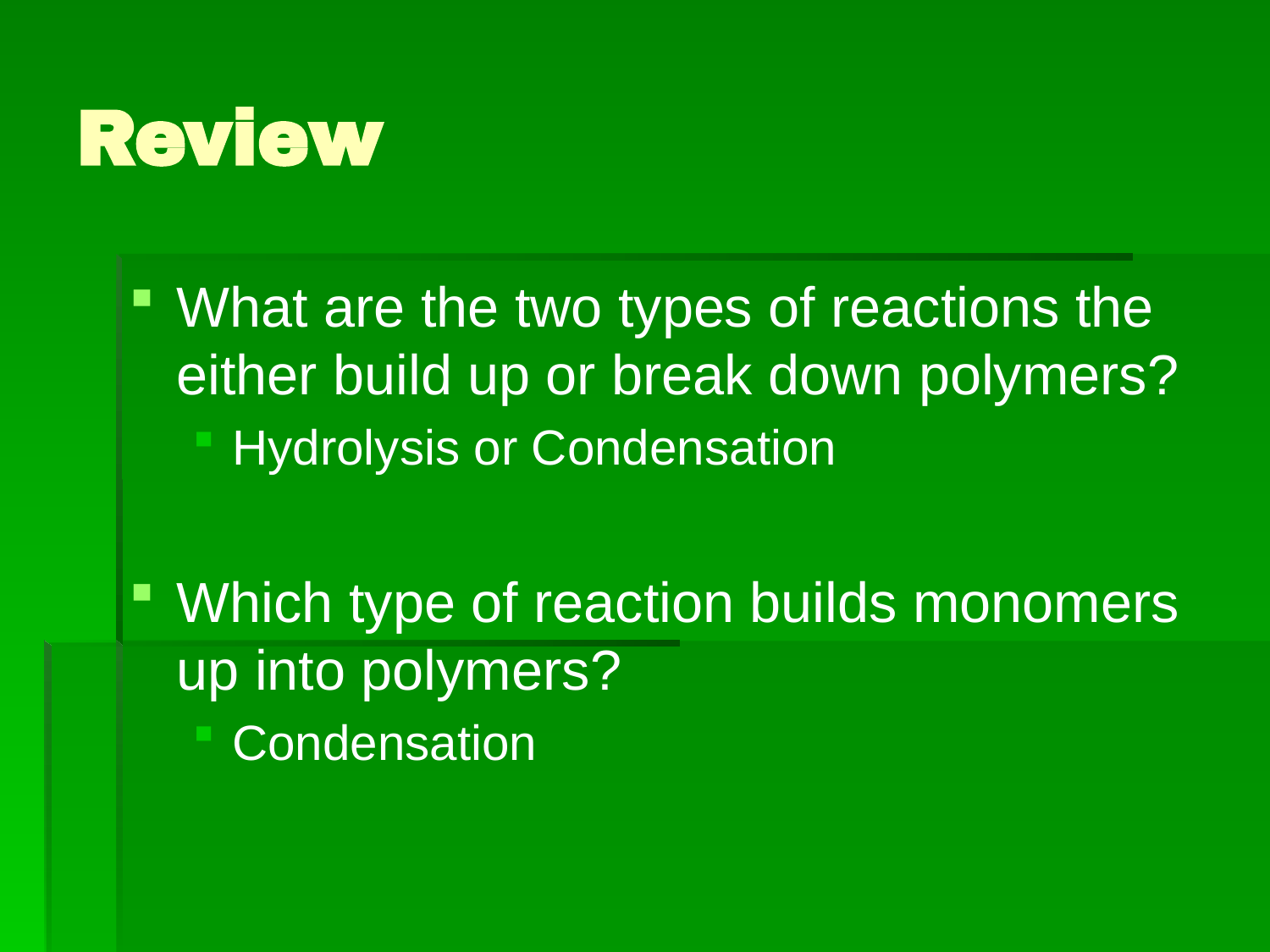

# Review
What are the two types of reactions the either build up or break down polymers?
Hydrolysis or Condensation

Which type of reaction builds monomers up into polymers?
Condensation